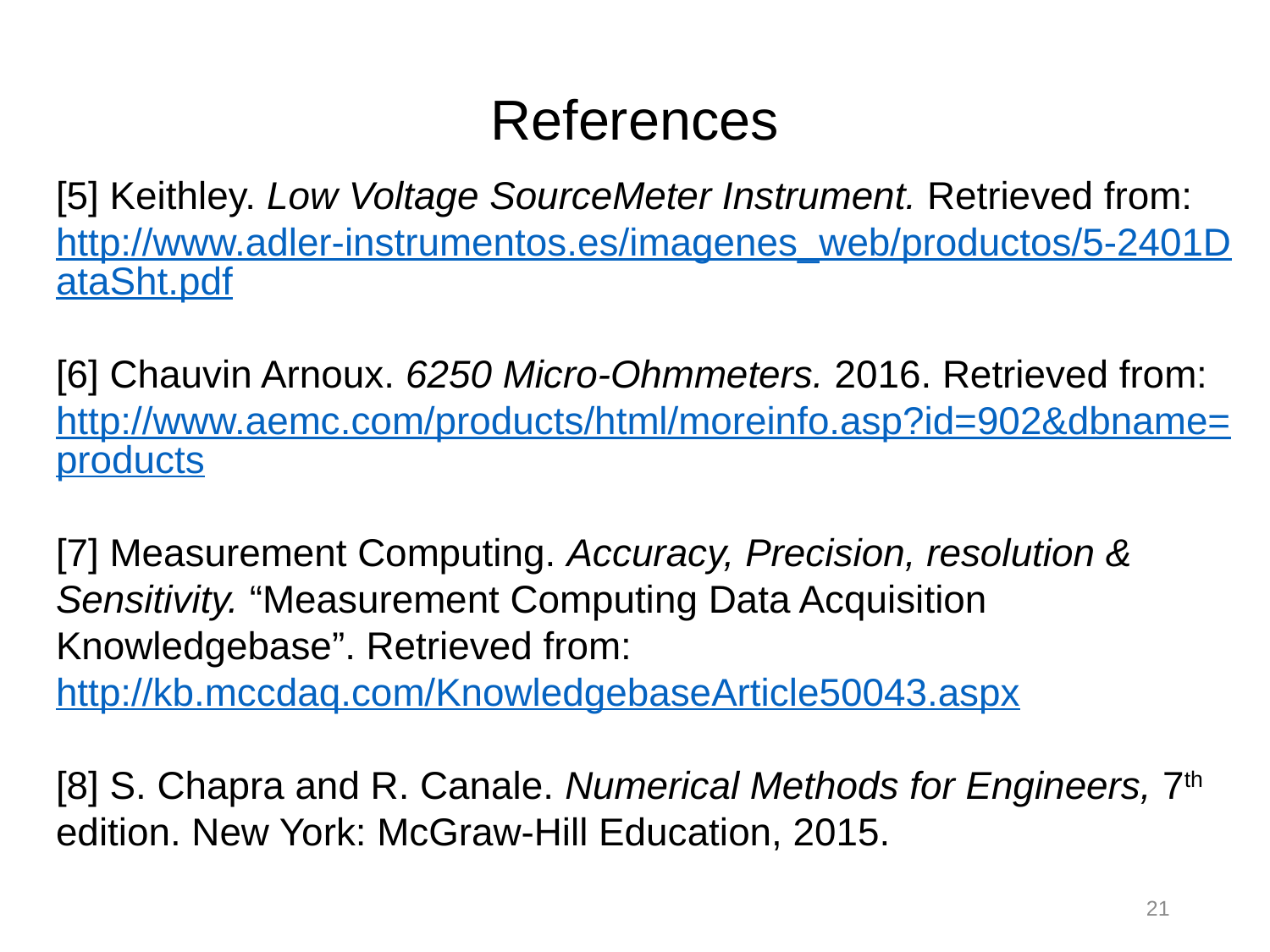

References
[5] Keithley. Low Voltage SourceMeter Instrument. Retrieved from: http://www.adler-instrumentos.es/imagenes_web/productos/5-2401DataSht.pdf

[6] Chauvin Arnoux. 6250 Micro-Ohmmeters. 2016. Retrieved from: http://www.aemc.com/products/html/moreinfo.asp?id=902&dbname=products

[7] Measurement Computing. Accuracy, Precision, resolution & Sensitivity. “Measurement Computing Data Acquisition Knowledgebase”. Retrieved from: http://kb.mccdaq.com/KnowledgebaseArticle50043.aspx

[8] S. Chapra and R. Canale. Numerical Methods for Engineers, 7th edition. New York: McGraw-Hill Education, 2015.
21